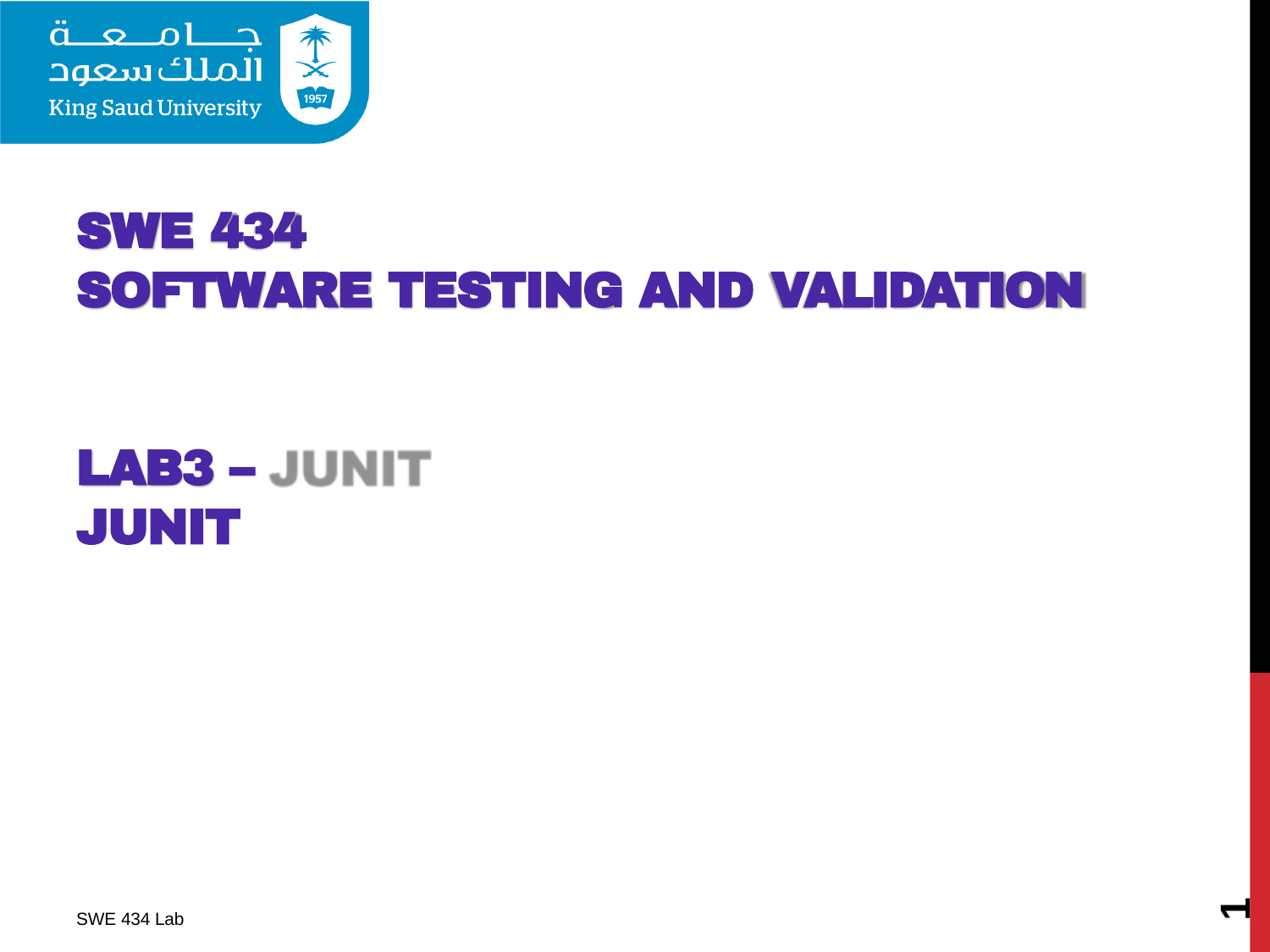

# SWE 434
SOFTWARE TESTING AND VALIDATION

LAB3 – JUNIT

1
SWE 434 Lab